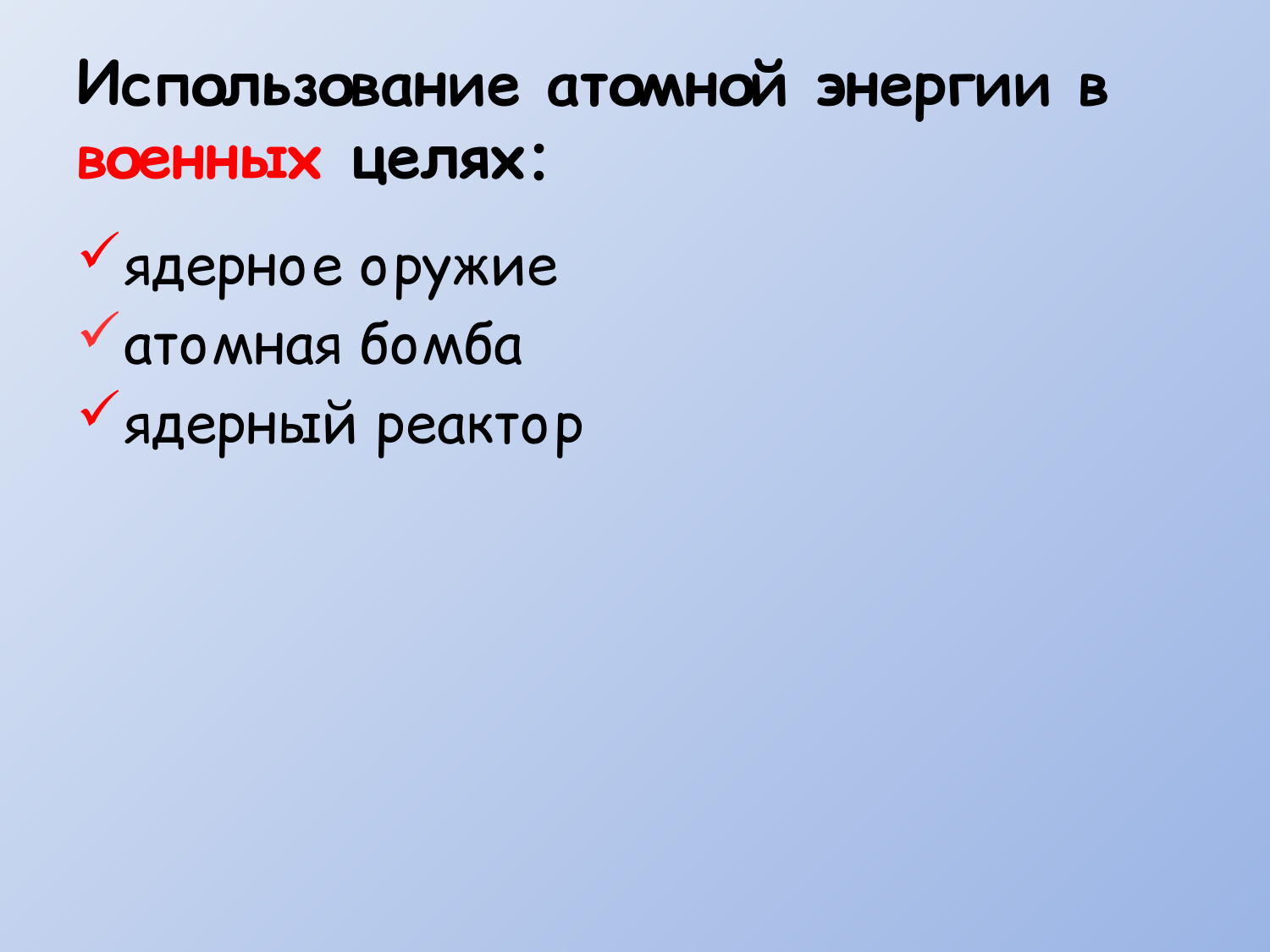

# Использование атомной энергии в военных целях:
ядерное оружие
атомная бомба
ядерный реактор